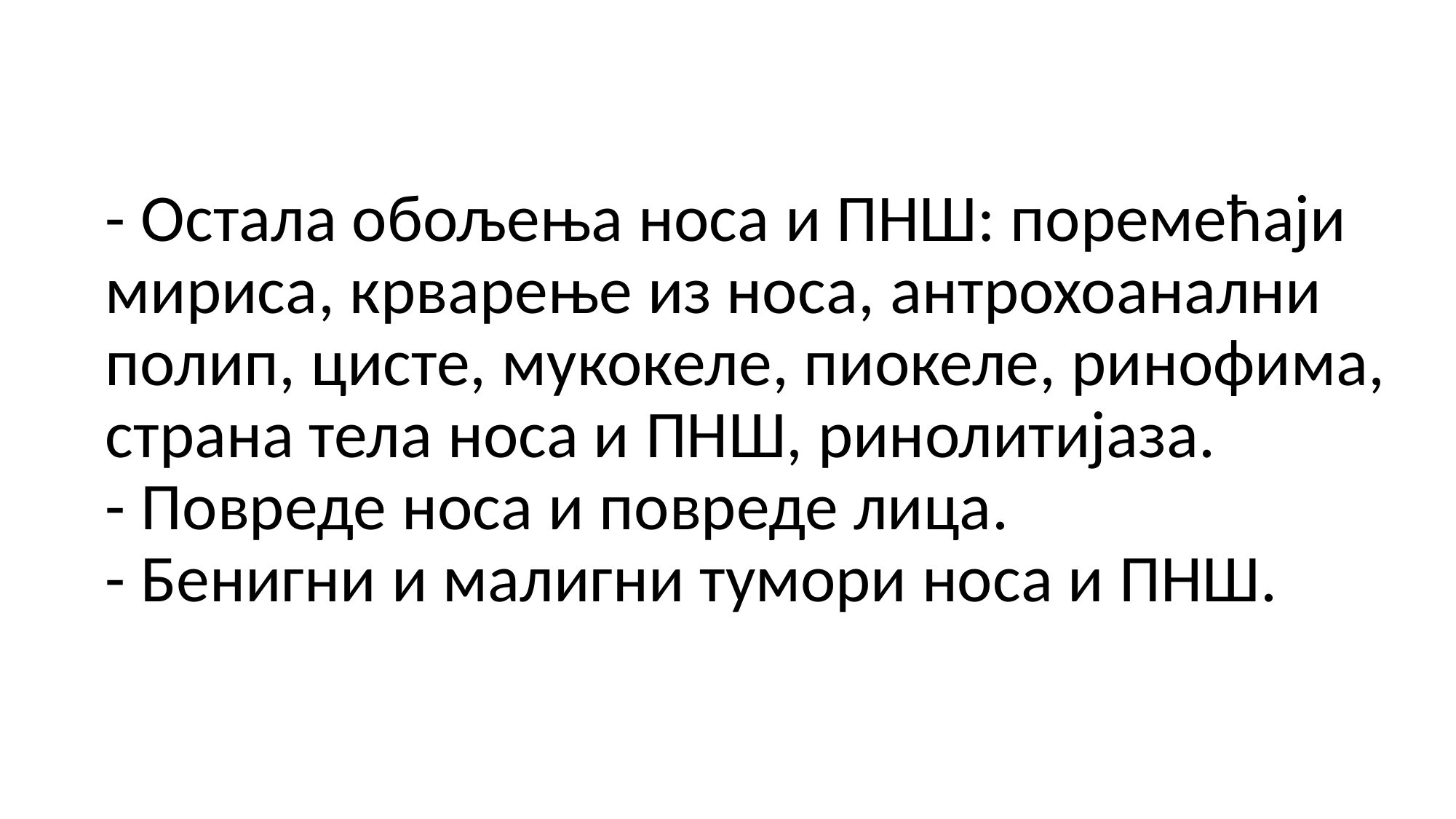

# - Остала обољења носа и ПНШ: поремећаји мириса, крварење из носа, антрохоанални полип, цисте, мукокеле, пиокеле, ринофима, страна тела носа и ПНШ, ринолитијаза. - Повреде носа и повреде лица. - Бенигни и малигни тумори носа и ПНШ.